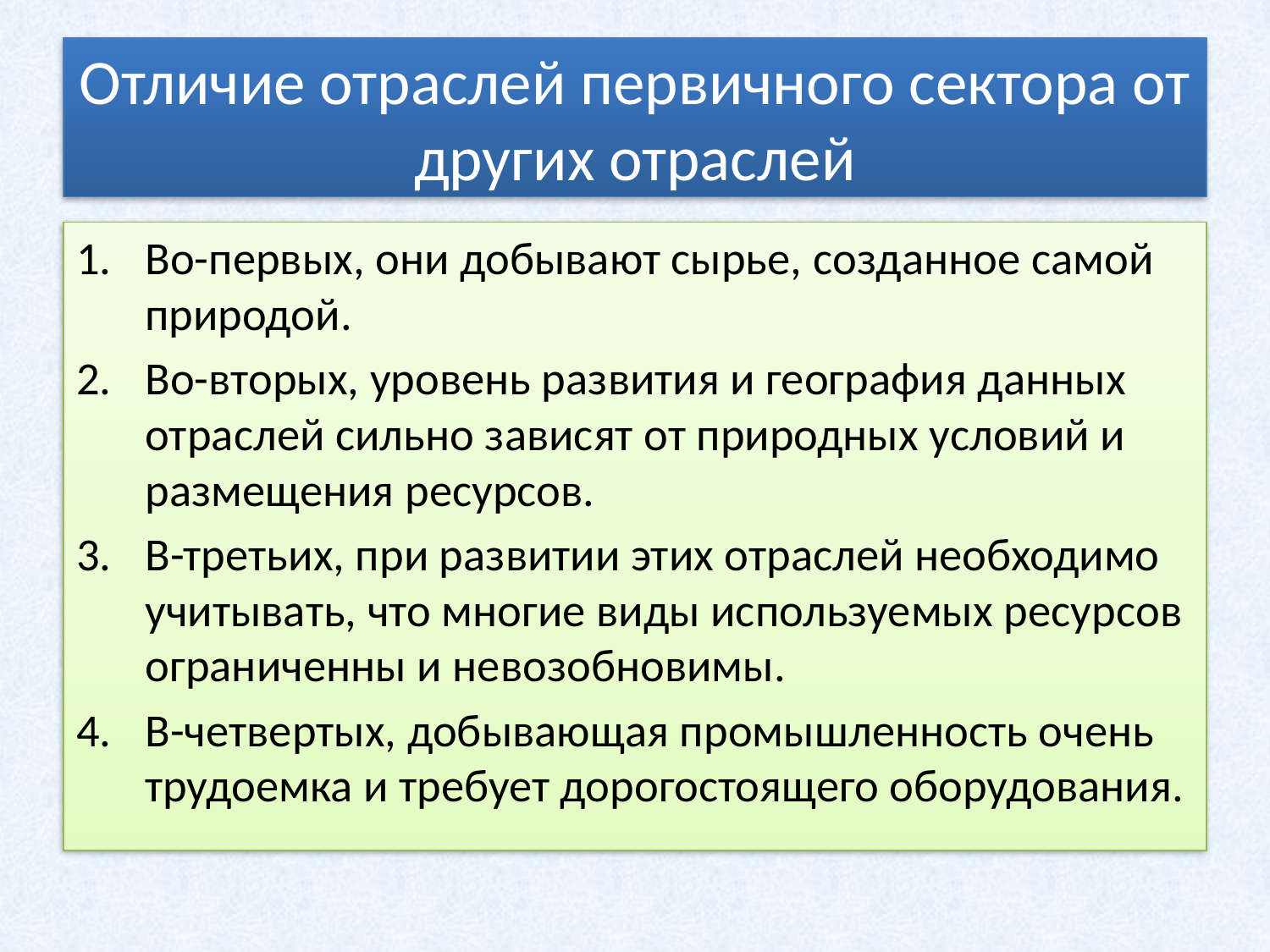

# Отличие отраслей первичного сектора от других отраслей
Во-первых, они добывают сырье, созданное самой природой.
Во-вторых, уровень развития и география данных отраслей сильно зависят от природных условий и размещения ресурсов.
В-третьих, при развитии этих отраслей необходимо учитывать, что многие виды используемых ресурсов ограниченны и невозобновимы.
В-четвертых, добывающая промышленность очень трудоемка и требует дорогостоящего оборудования.